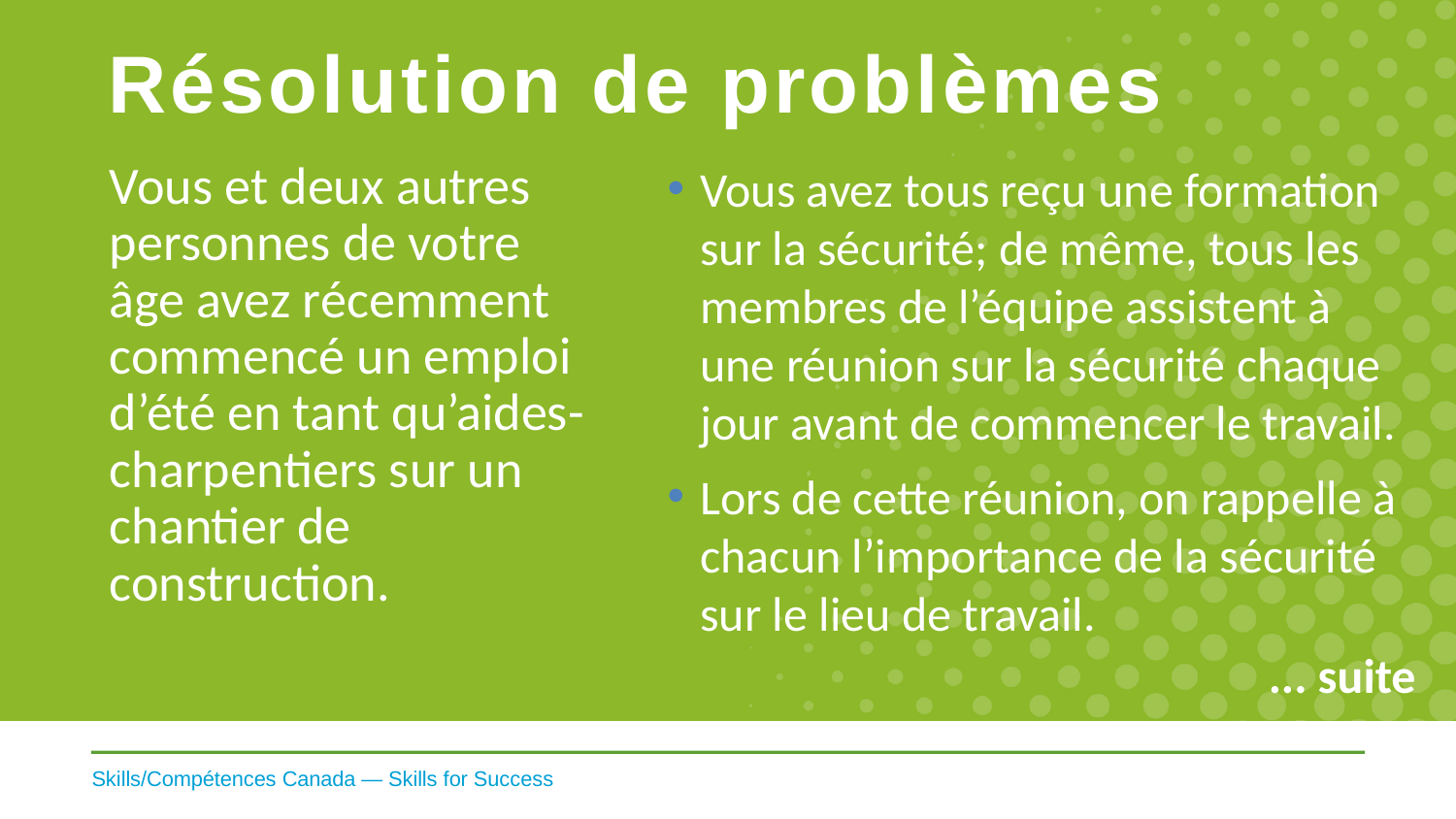

# Résolution de problèmes
Vous et deux autres personnes de votre âge avez récemment commencé un emploi d’été en tant qu’aides-charpentiers sur un chantier de construction.

Vous avez tous reçu une formation sur la sécurité; de même, tous les membres de l’équipe assistent à une réunion sur la sécurité chaque jour avant de commencer le travail.
Lors de cette réunion, on rappelle à chacun l’importance de la sécurité sur le lieu de travail.
... suite